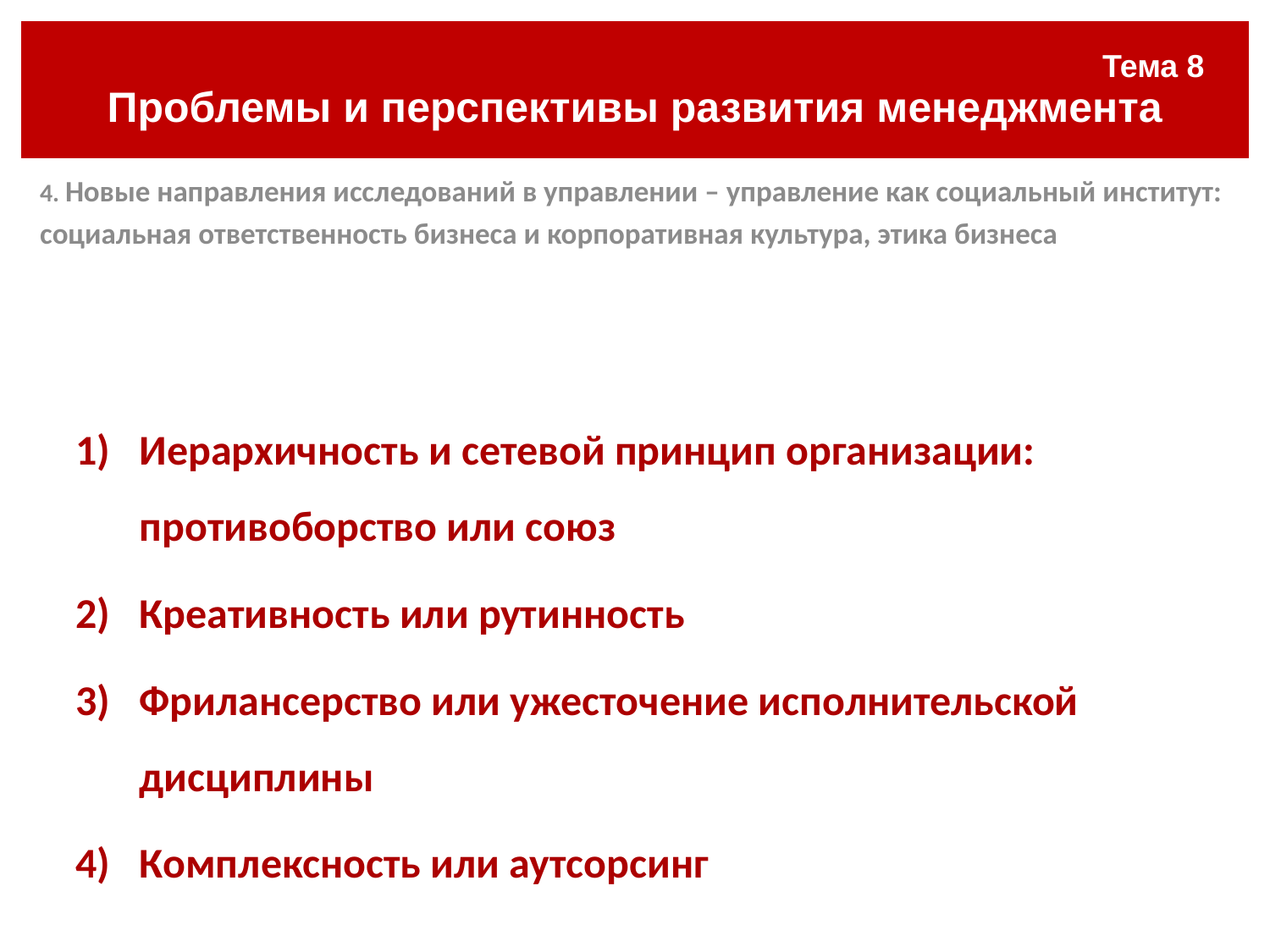

| Тема 8 Проблемы и перспективы развития менеджмента |
| --- |
#
4. Новые направления исследований в управлении – управление как социальный институт: социальная ответственность бизнеса и корпоративная культура, этика бизнеса

Иерархичность и сетевой принцип организации: противоборство или союз
Креативность или рутинность
Фрилансерство или ужесточение исполнительской дисциплины
Комплексность или аутсорсинг